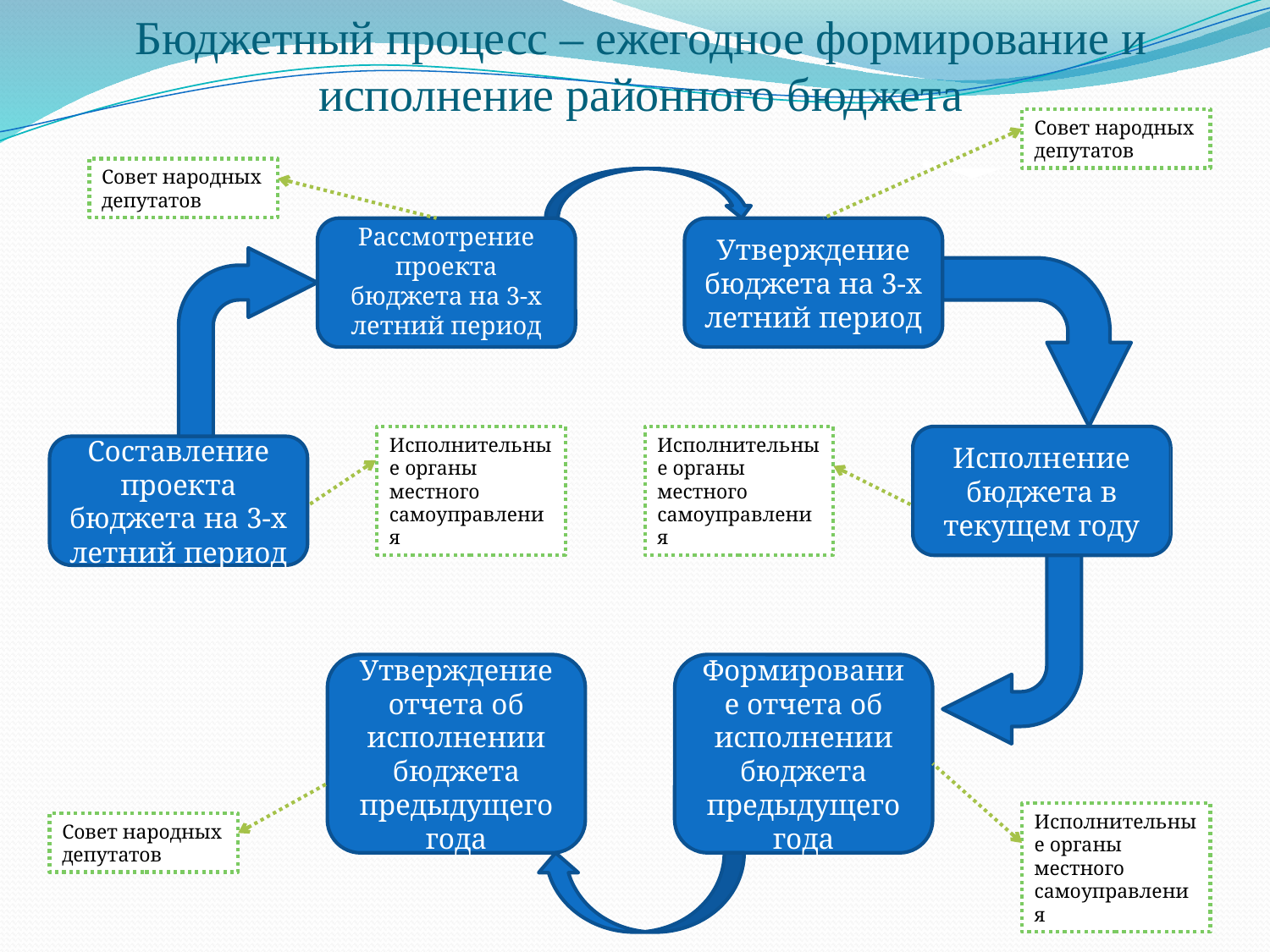

# Бюджетный процесс – ежегодное формирование и исполнение районного бюджета
Совет народных депутатов

Совет народных депутатов

Рассмотрение проекта бюджета на 3-х летний период

Утверждение бюджета на 3-х летний период

Исполнительные органы местного самоуправления
Исполнительные органы местного самоуправления
Исполнение бюджета в текущем году
Составление проекта бюджета на 3-х летний период

Утверждение отчета об исполнении бюджета предыдущего года
Формирование отчета об исполнении бюджета предыдущего года

Исполнительные органы местного самоуправления
Совет народных депутатов